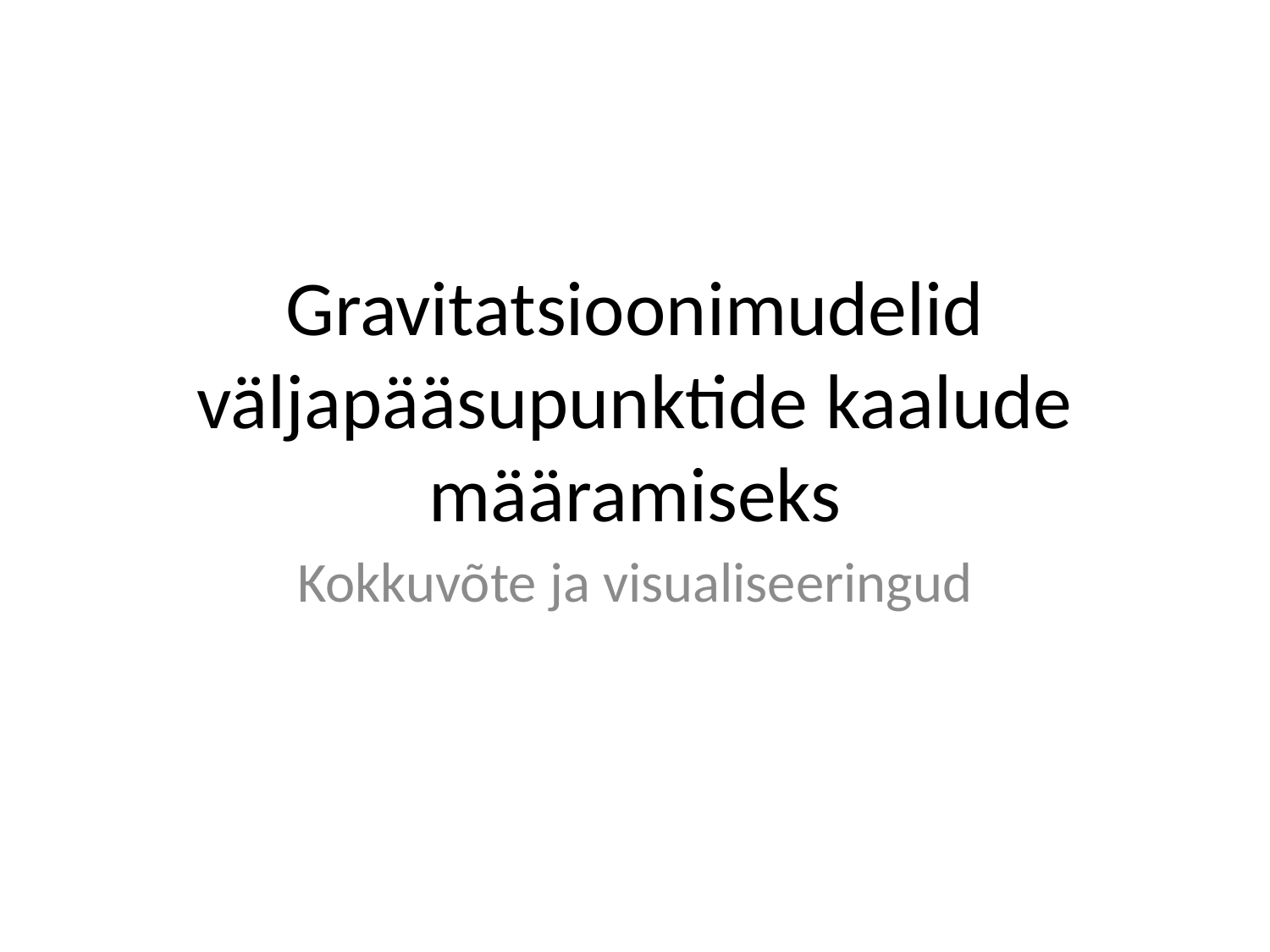

# Gravitatsioonimudelid väljapääsupunktide kaalude määramiseks
Kokkuvõte ja visualiseeringud